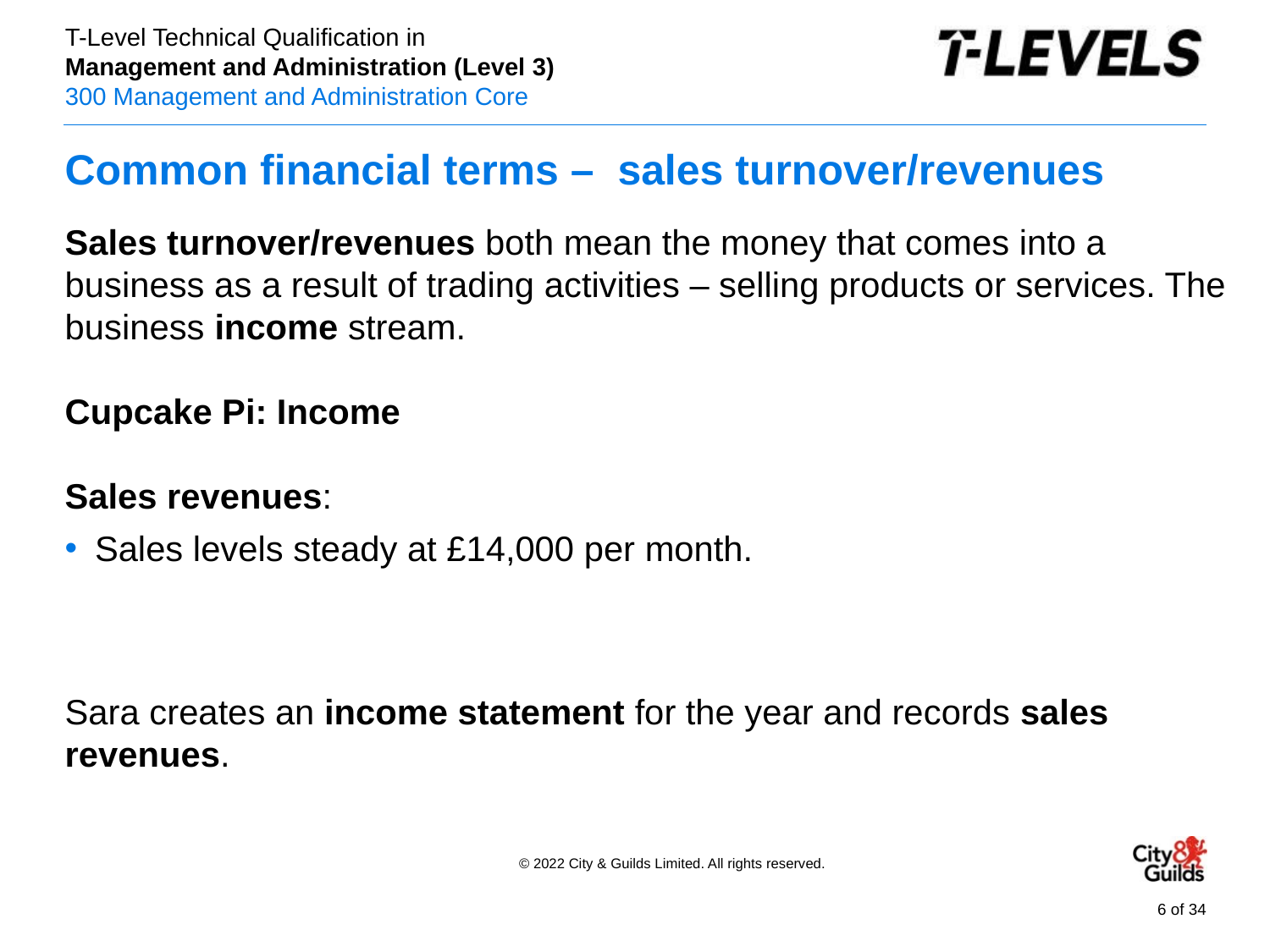

# Common financial terms –  sales turnover/revenues
Sales turnover/revenues both mean the money that comes into a business as a result of trading activities – selling products or services. The business income stream.

Cupcake Pi: Income

Sales revenues:
Sales levels steady at £14,000 per month.

Sara creates an income statement for the year and records sales revenues.